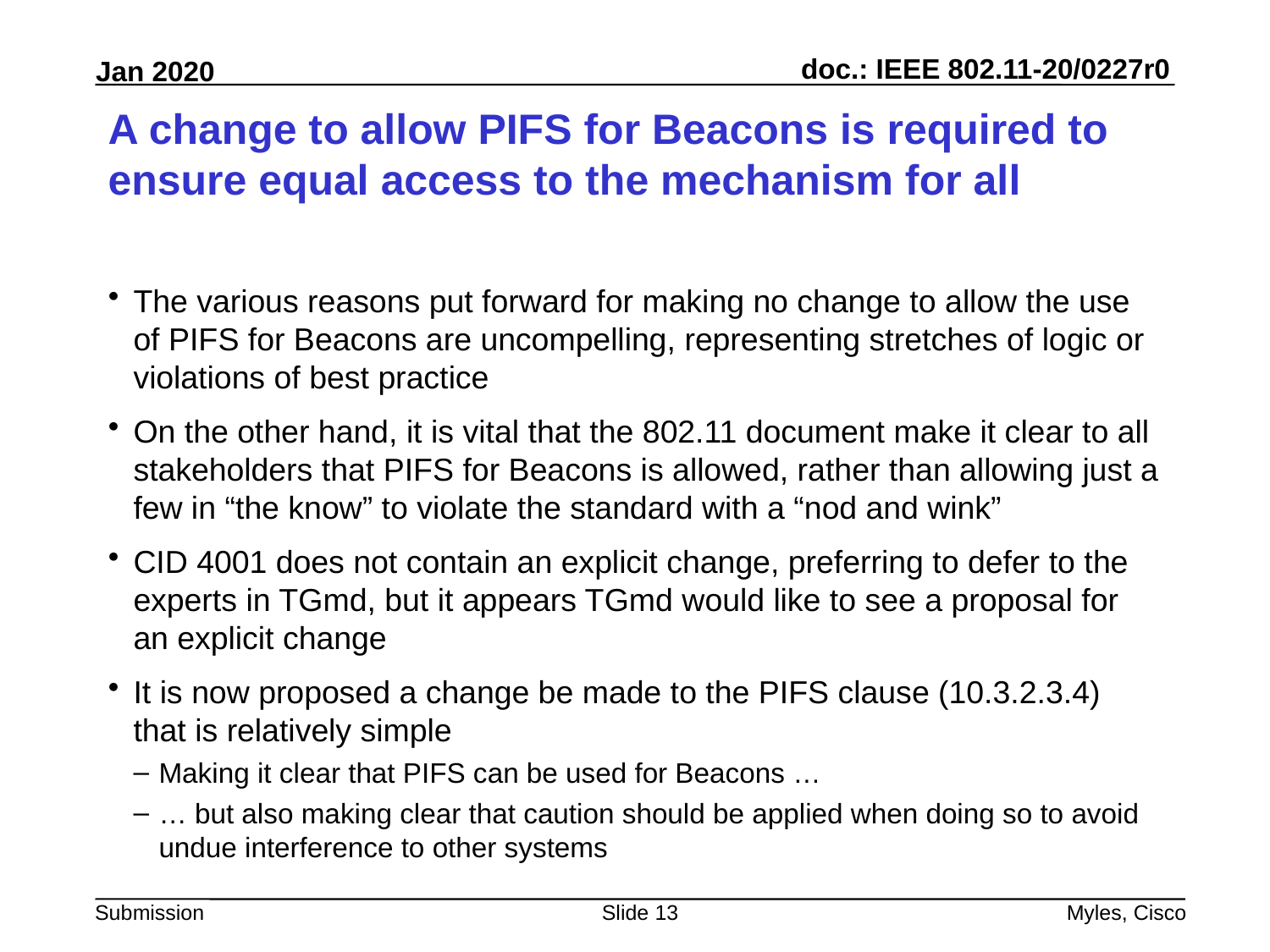

# A change to allow PIFS for Beacons is required to ensure equal access to the mechanism for all
The various reasons put forward for making no change to allow the use of PIFS for Beacons are uncompelling, representing stretches of logic or violations of best practice
On the other hand, it is vital that the 802.11 document make it clear to all stakeholders that PIFS for Beacons is allowed, rather than allowing just a few in “the know” to violate the standard with a “nod and wink”
CID 4001 does not contain an explicit change, preferring to defer to the experts in TGmd, but it appears TGmd would like to see a proposal for an explicit change
It is now proposed a change be made to the PIFS clause (10.3.2.3.4) that is relatively simple
Making it clear that PIFS can be used for Beacons …
… but also making clear that caution should be applied when doing so to avoid undue interference to other systems
Slide 13
Myles, Cisco